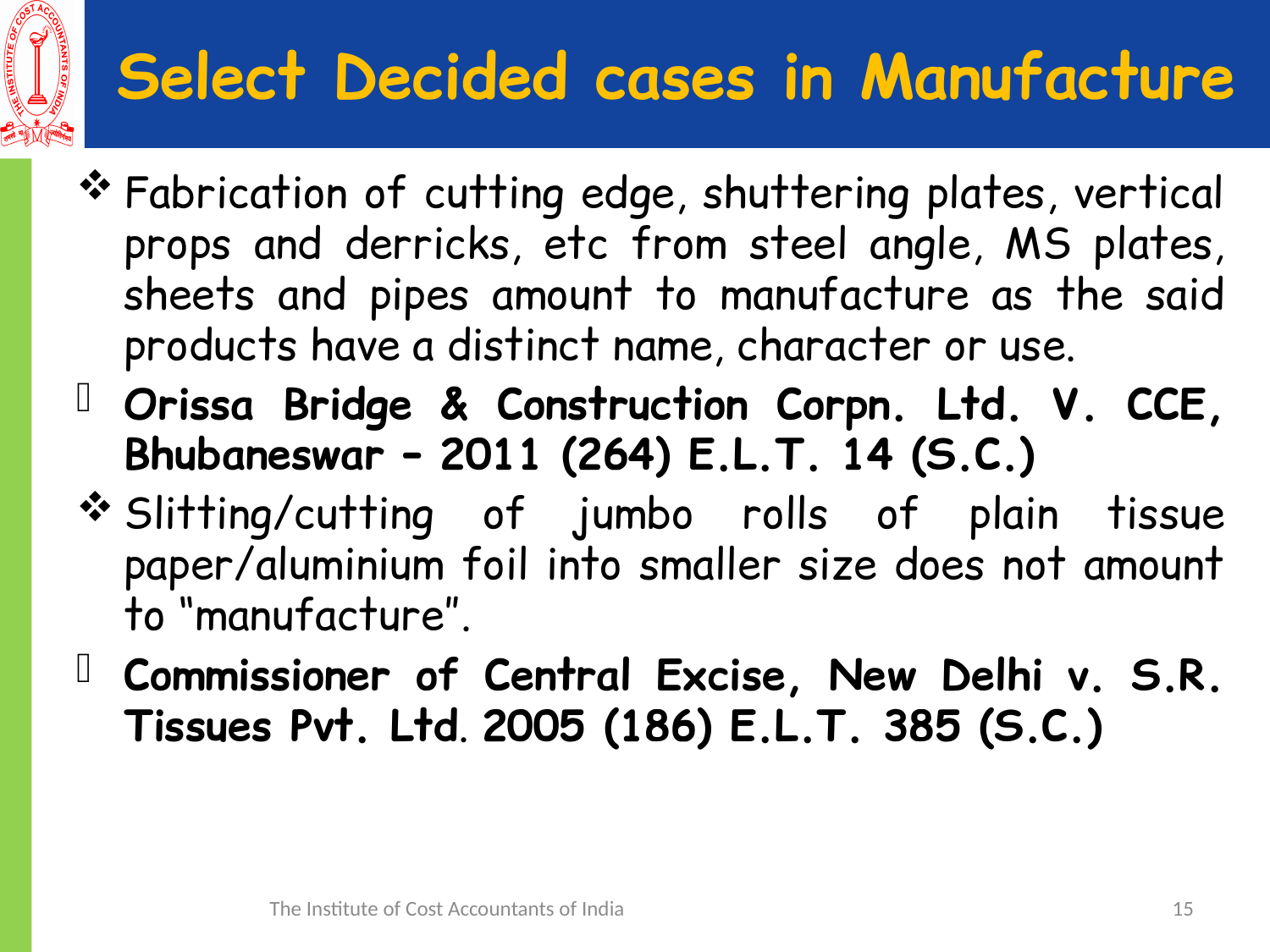

# Select Decided cases in Manufacture
Fabrication of cutting edge, shuttering plates, vertical props and derricks, etc from steel angle, MS plates, sheets and pipes amount to manufacture as the said products have a distinct name, character or use.
Orissa Bridge & Construction Corpn. Ltd. V. CCE, Bhubaneswar – 2011 (264) E.L.T. 14 (S.C.)
Slitting/cutting of jumbo rolls of plain tissue paper/aluminium foil into smaller size does not amount to “manufacture”.
Commissioner of Central Excise, New Delhi v. S.R. Tissues Pvt. Ltd. 2005 (186) E.L.T. 385 (S.C.)

The Institute of Cost Accountants of India
15